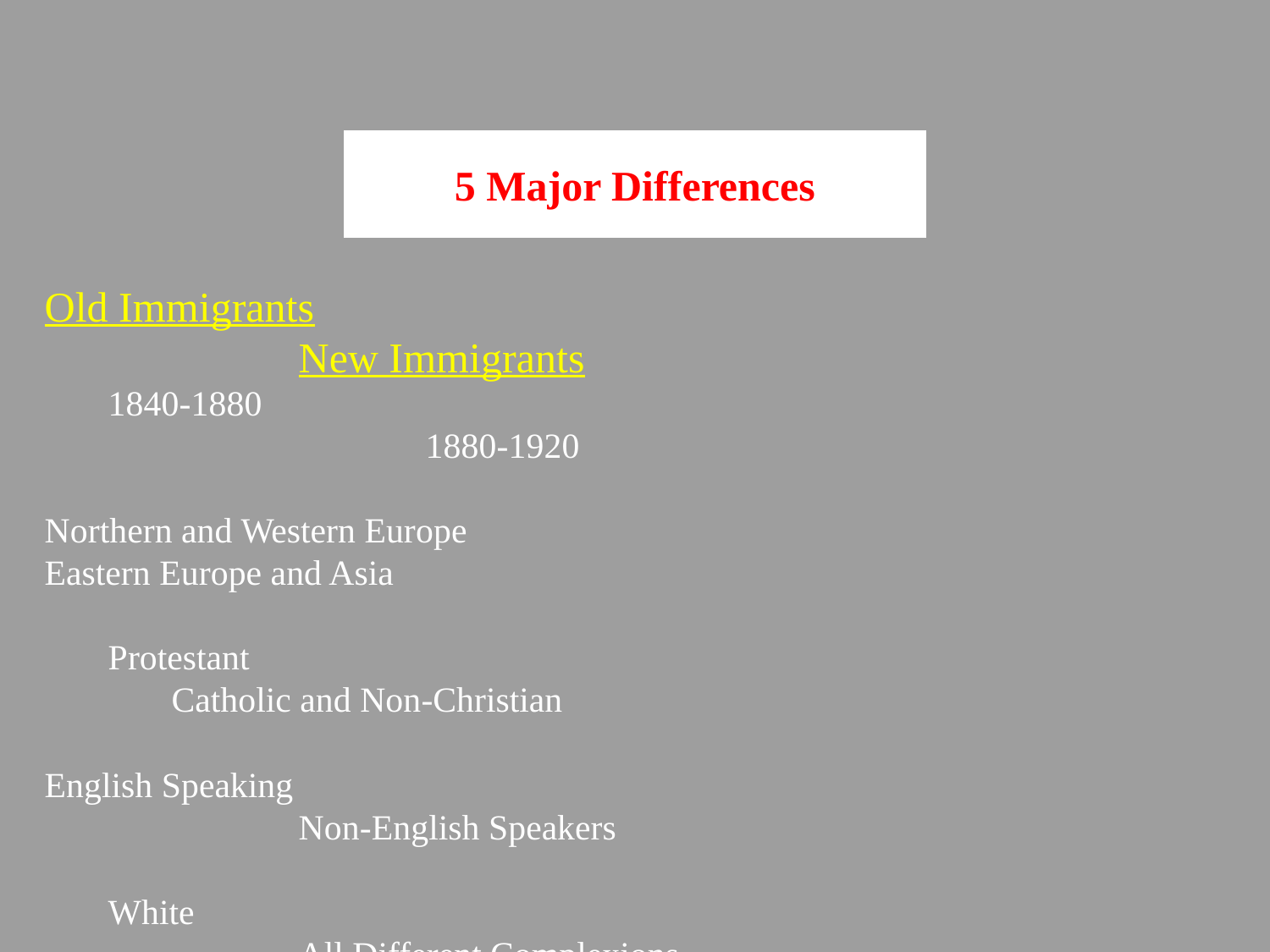

# 5 Major Differences

Old Immigrants									New Immigrants
1840-1880											1880-1920

Northern and Western Europe					 	  Eastern Europe and Asia

Protestant									Catholic and Non-Christian

English Speaking										Non-English Speakers

White										All Different Complexions

Why would the new immigrants face a more difficult time adjusting?